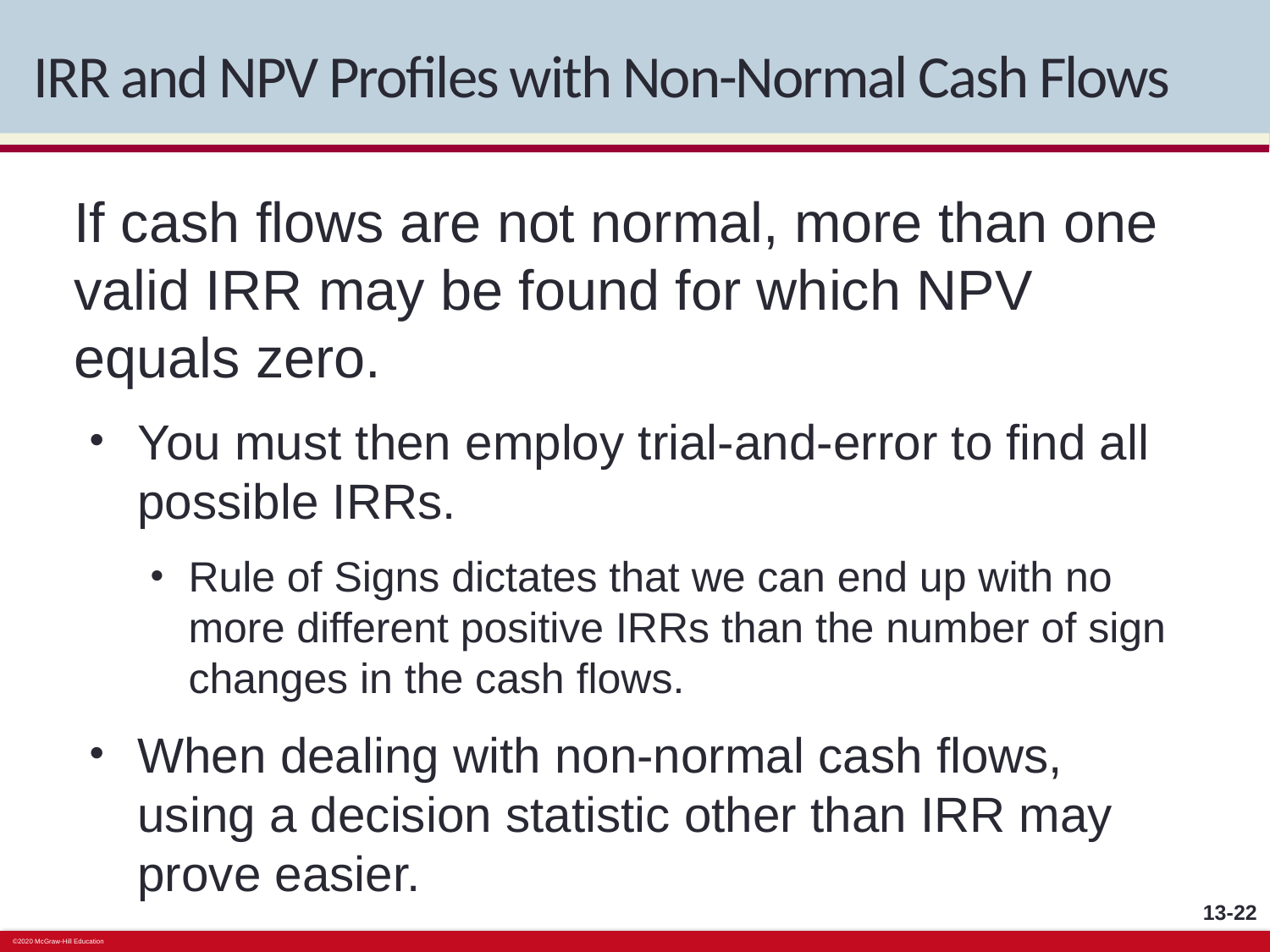

# IRR and NPV Profiles with Non-Normal Cash Flows
If cash flows are not normal, more than one valid IRR may be found for which NPV equals zero.
You must then employ trial-and-error to find all possible IRRs.
Rule of Signs dictates that we can end up with no more different positive IRRs than the number of sign changes in the cash flows.
When dealing with non-normal cash flows, using a decision statistic other than IRR may prove easier.